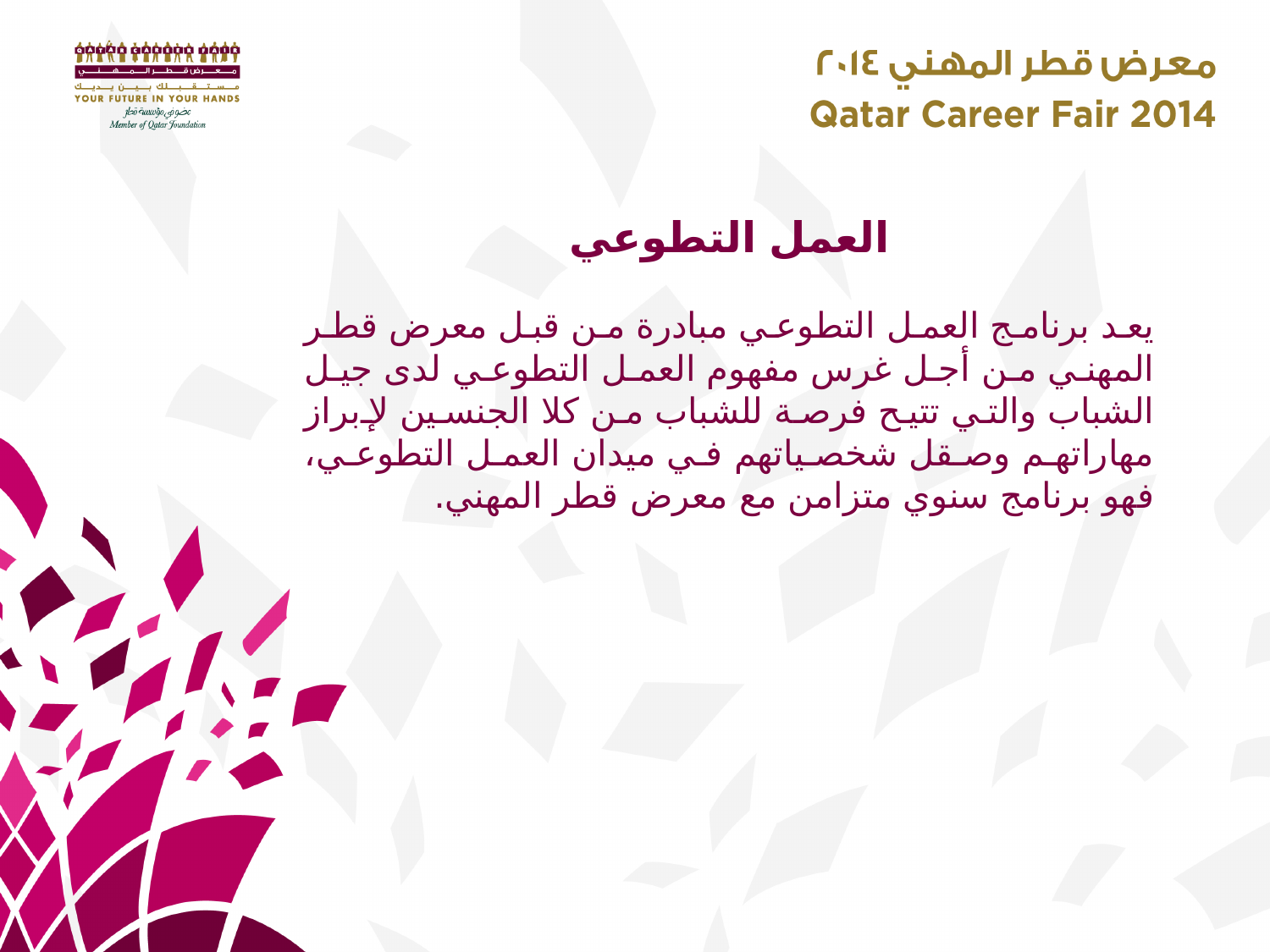

العمل التطوعي

يعد برنامج العمل التطوعي مبادرة من قبل معرض قطر المهني من أجل غرس مفهوم العمل التطوعي لدى جيل الشباب والتي تتيح فرصة للشباب من كلا الجنسين لإبراز مهاراتهم وصقل شخصياتهم في ميدان العمل التطوعي، فهو برنامج سنوي متزامن مع معرض قطر المهني.